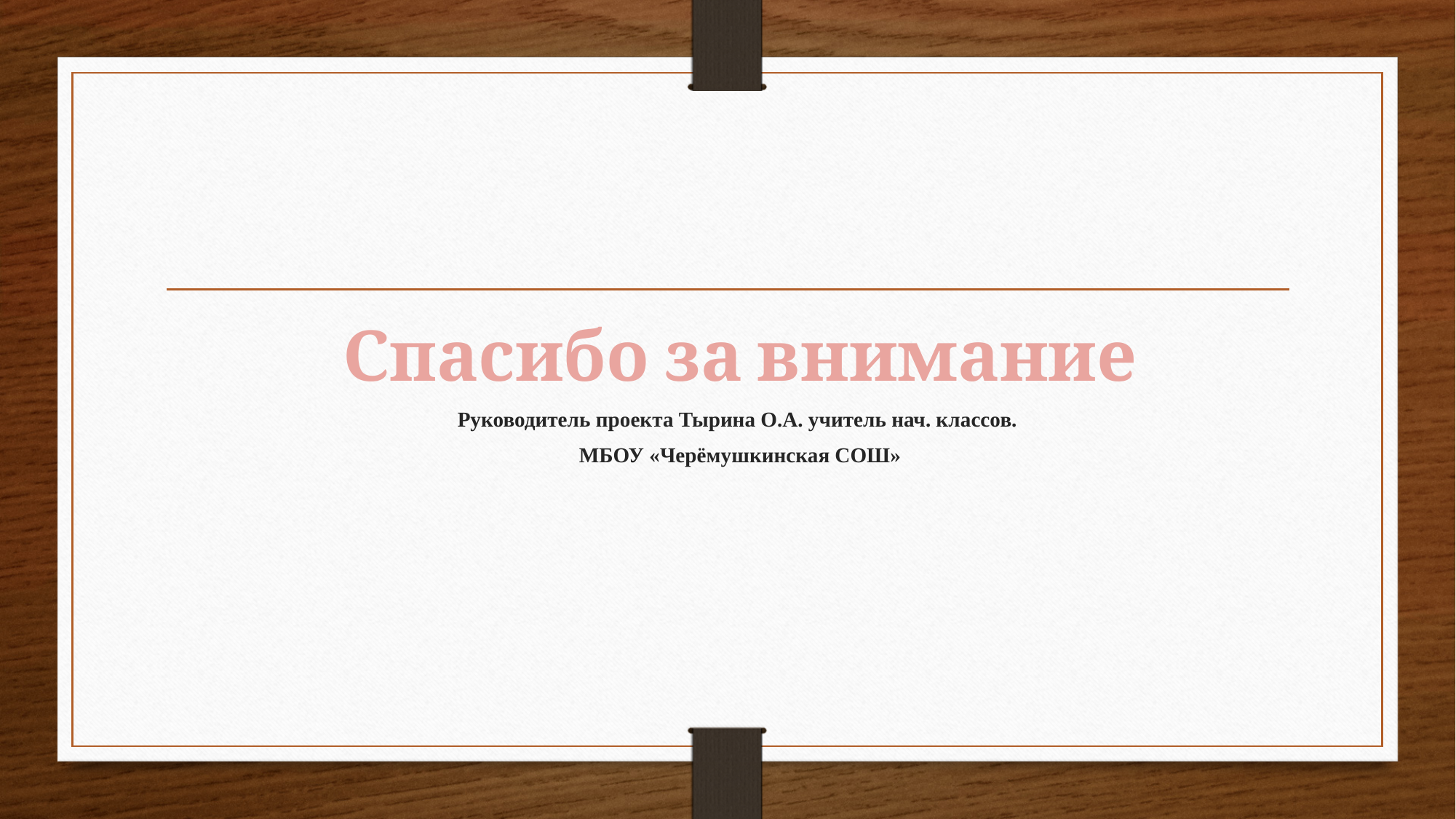

Спасибо за внимание
Руководитель проекта Тырина О.А. учитель нач. классов.
МБОУ «Черёмушкинская СОШ»